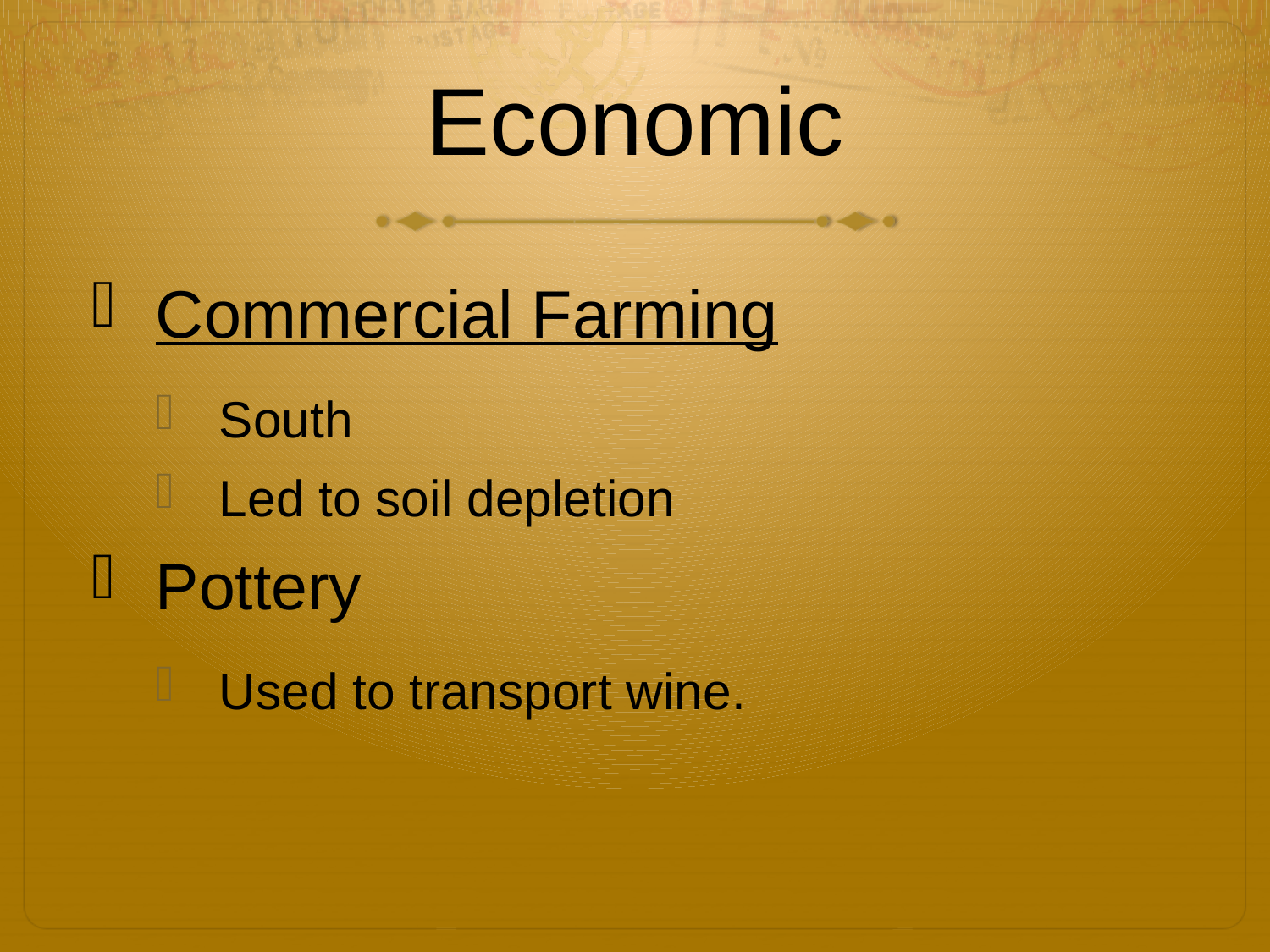

# Economic
Commercial Farming
South
Led to soil depletion
Pottery
Used to transport wine.